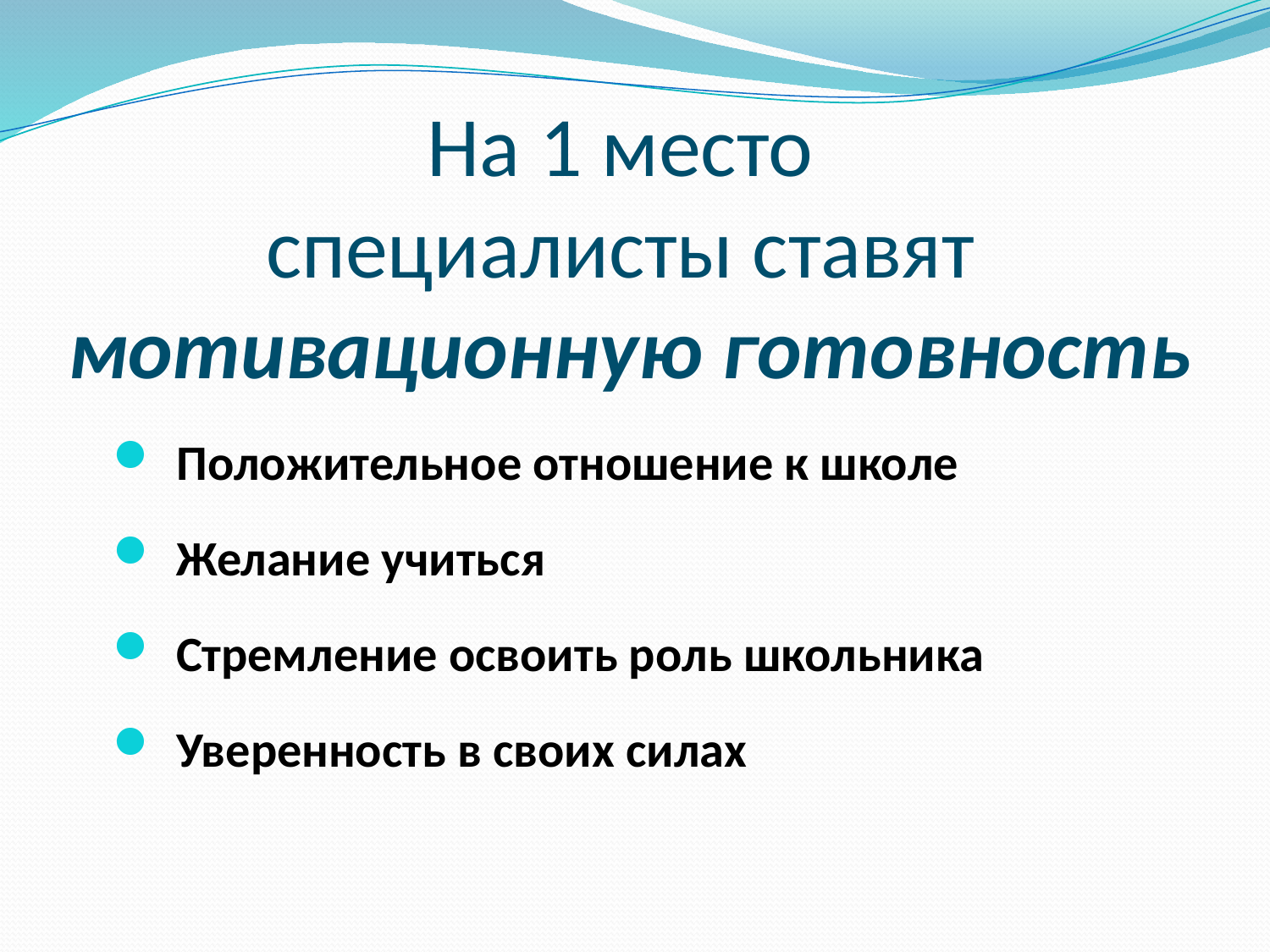

# На 1 место специалисты ставят мотивационную готовность
Положительное отношение к школе
Желание учиться
Стремление освоить роль школьника
Уверенность в своих силах